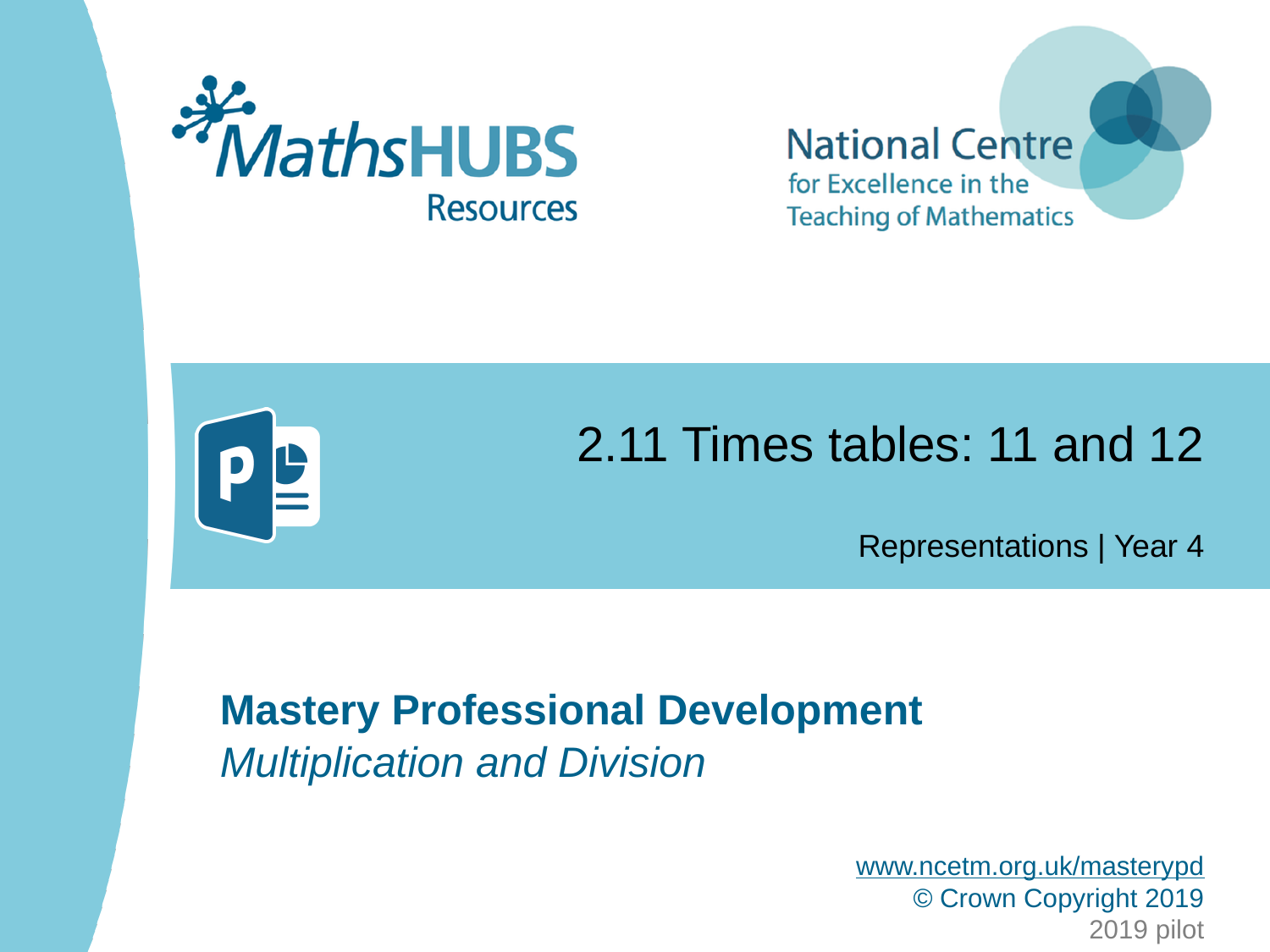

# 2.11 Times tables: 11 and 12
Representations | Year 4
Multiplication and Division